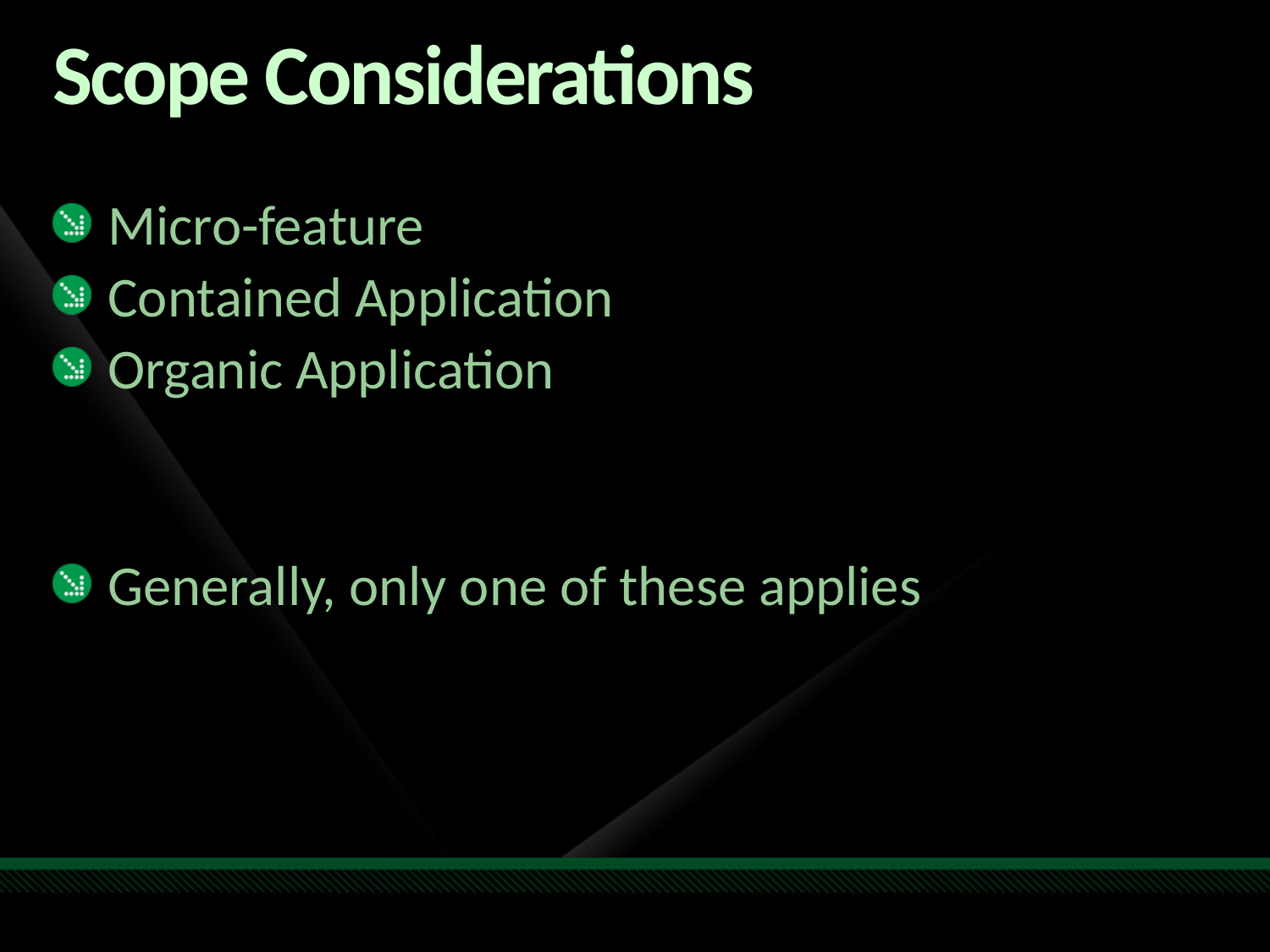

# Scope Considerations
Micro-feature
Contained Application
Organic Application

Generally, only one of these applies